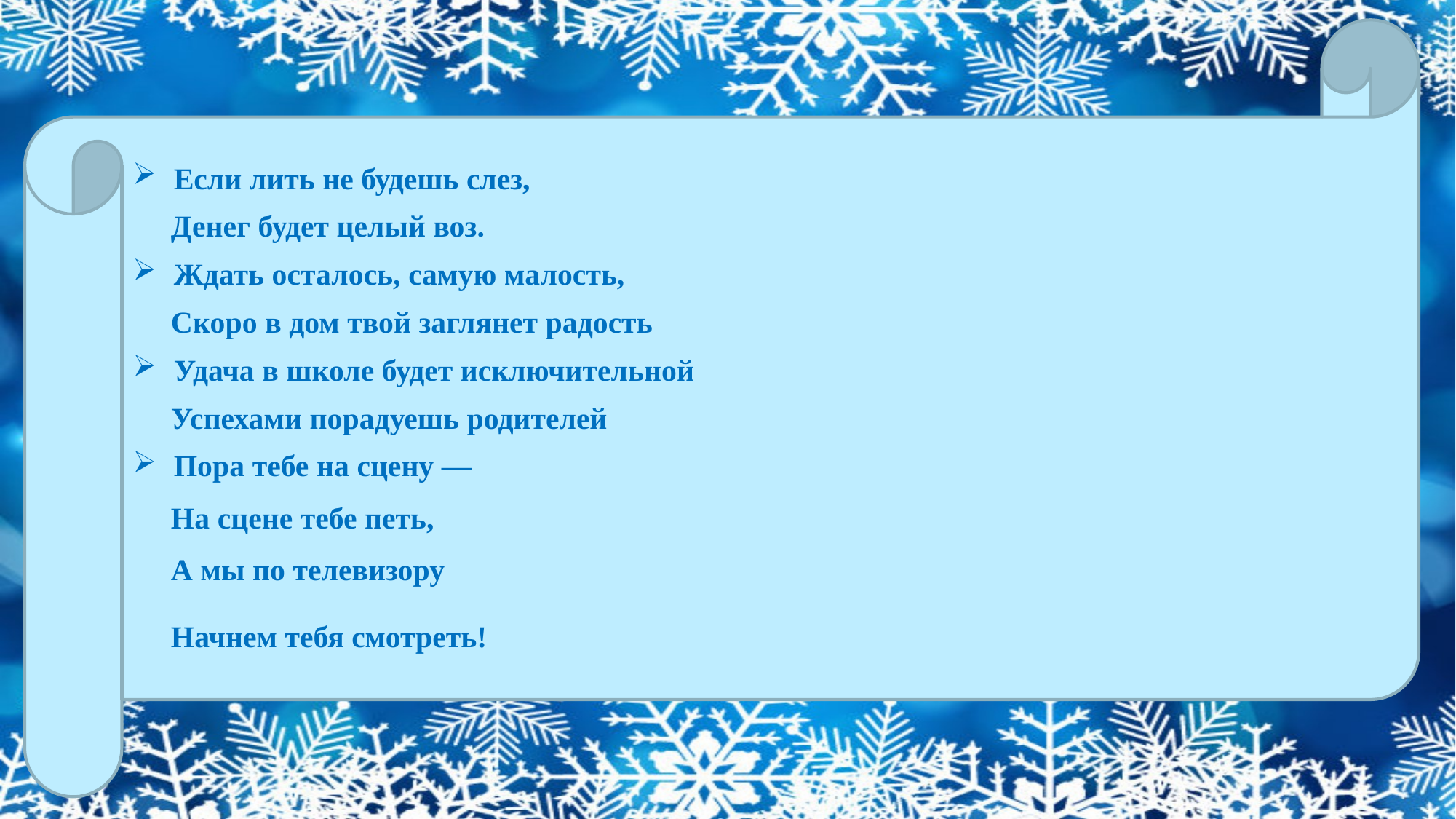

Если лить не будешь слез,
     Денег будет целый воз.
Ждать осталось, самую малость,
     Скоро в дом твой заглянет радость
Удача в школе будет исключительной
     Успехами порадуешь родителей
Пора тебе на сцену —
     На сцене тебе петь,
     А мы по телевизору
     Начнем тебя смотреть!